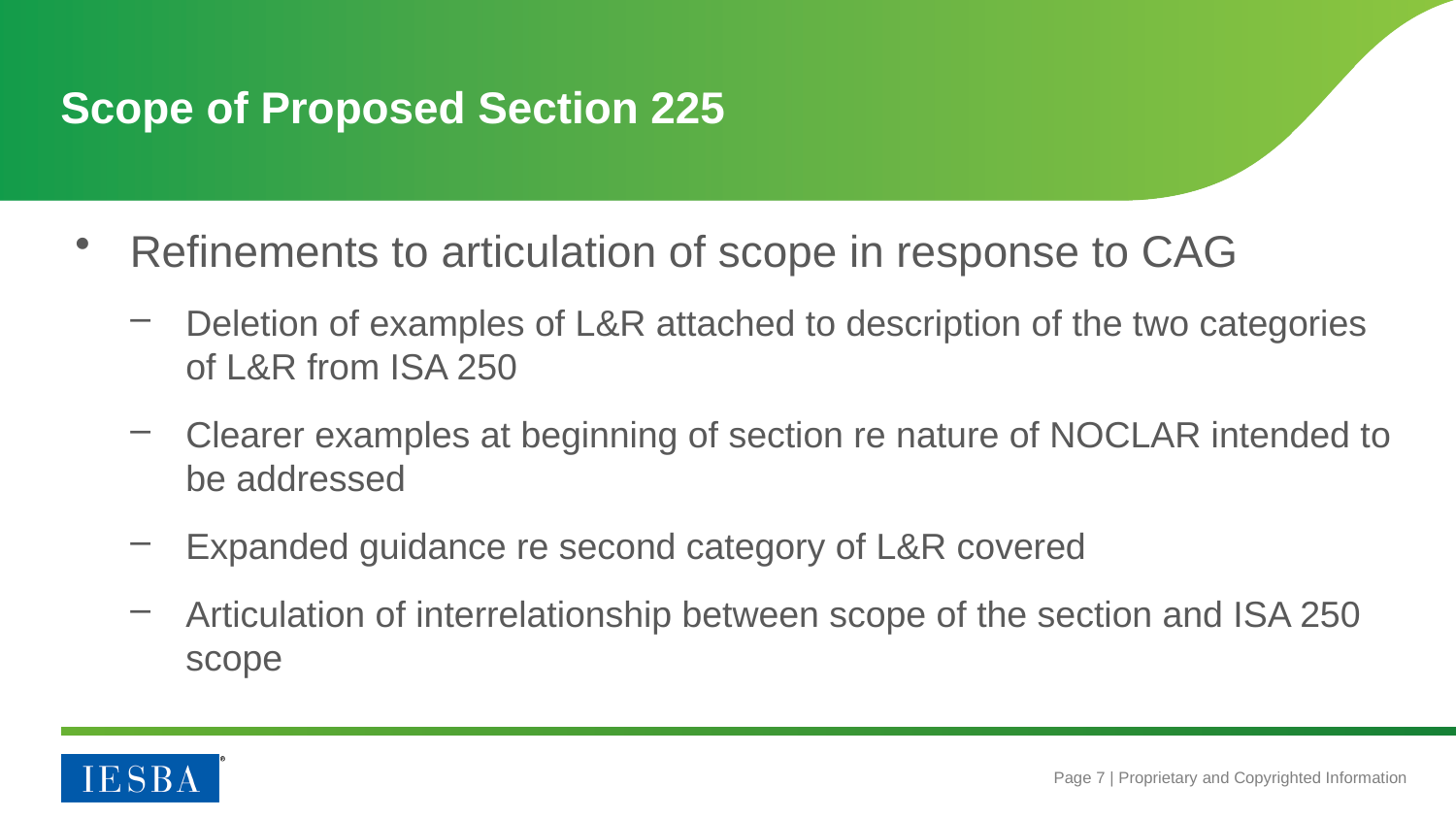

# Scope of Proposed Section 225
Refinements to articulation of scope in response to CAG
Deletion of examples of L&R attached to description of the two categories of L&R from ISA 250
Clearer examples at beginning of section re nature of NOCLAR intended to be addressed
Expanded guidance re second category of L&R covered
Articulation of interrelationship between scope of the section and ISA 250 scope